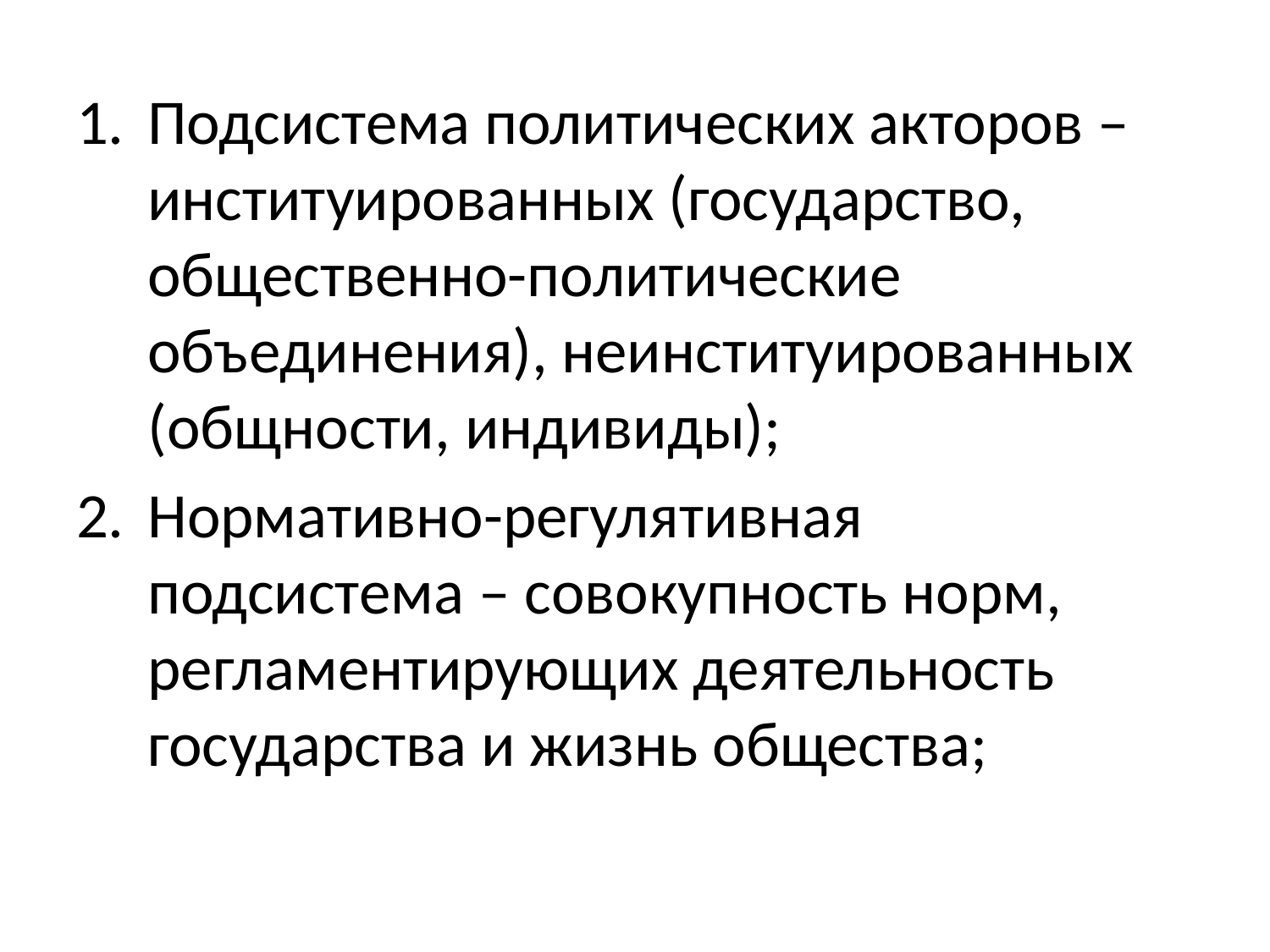

Подсистема политических акторов – институированных (государство, общественно-политические объединения), неинституированных (общности, индивиды);
Нормативно-регулятивная подсистема – совокупность норм, регламентирующих деятельность государства и жизнь общества;